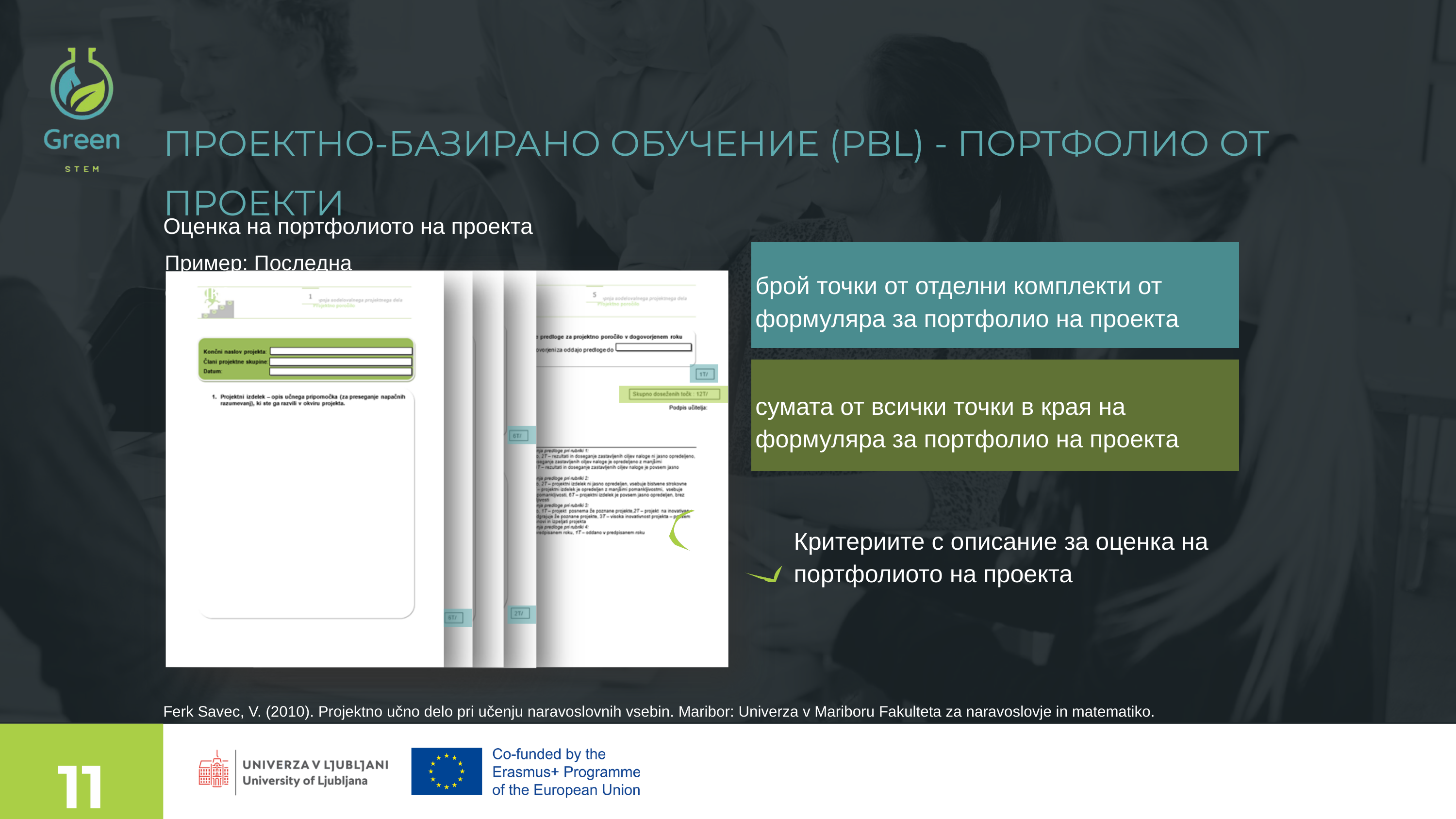

ПРОЕКТНО-БАЗИРАНО ОБУЧЕНИЕ (PBL) - ПОРТФОЛИО ОТ ПРОЕКТИ
Оценка на портфолиото на проекта

брой точки от отделни комплекти от формуляра за портфолио на проекта

Пример: Последна стъпка

сумата от всички точки в края на формуляра за портфолио на проекта

Критериите с описание за оценка на портфолиото на проекта

Ferk Savec, V. (2010). Projektno učno delo pri učenju naravoslovnih vsebin. Maribor: Univerza v Mariboru Fakulteta za naravoslovje in matematiko.

11

Presented by Rachelle Beaudry